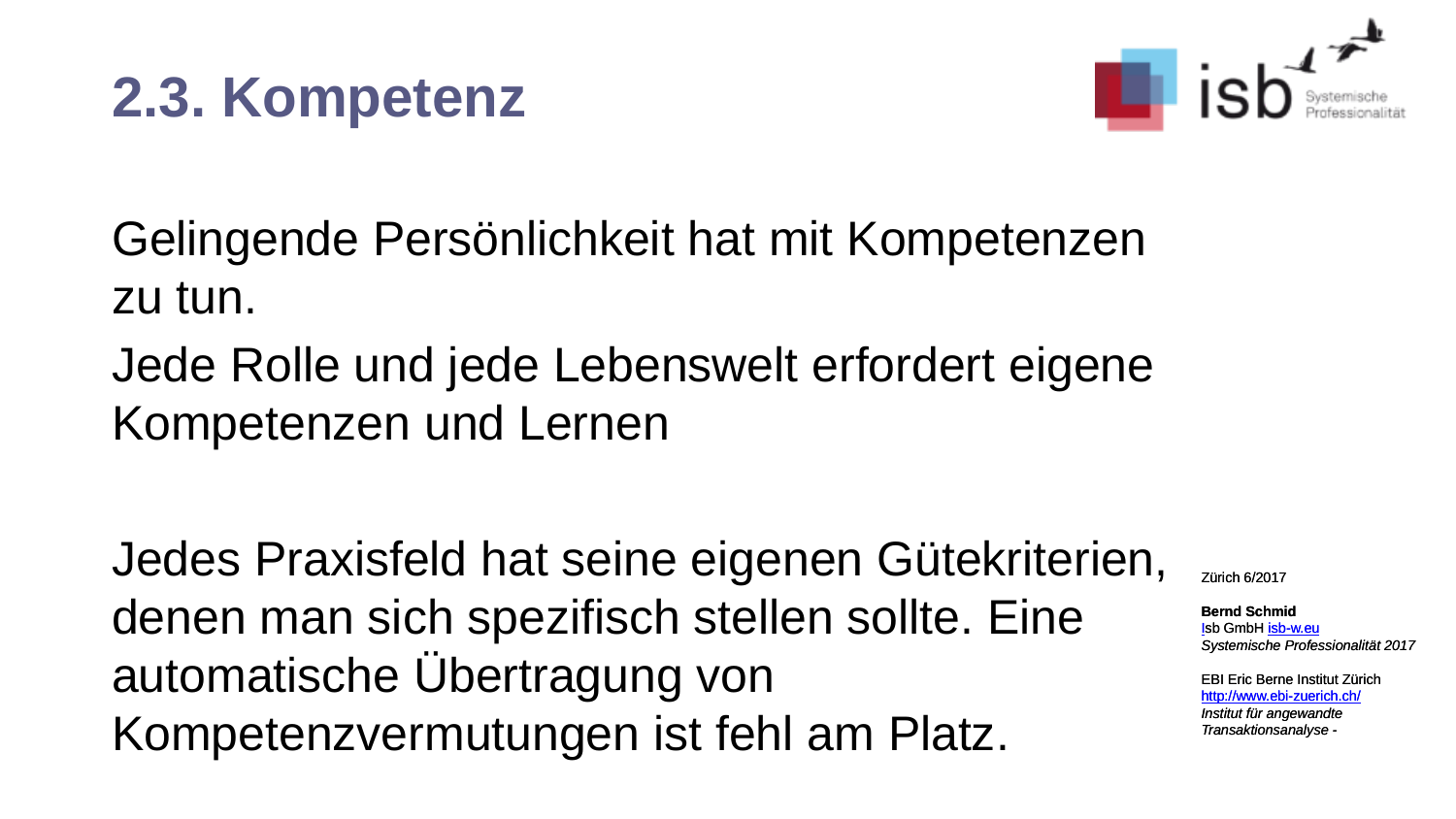

# 2.3. Kompetenz
Gelingende Persönlichkeit hat mit Kompetenzen zu tun.
Jede Rolle und jede Lebenswelt erfordert eigene Kompetenzen und Lernen

Jedes Praxisfeld hat seine eigenen Gütekriterien, denen man sich spezifisch stellen sollte. Eine automatische Übertragung von Kompetenzvermutungen ist fehl am Platz.

Zürich 6/2017
Bernd Schmid
Isb GmbH isb-w.eu
Systemische Professionalität 2017

EBI Eric Berne Institut Zürich
http://www.ebi-zuerich.ch/
Institut für angewandte Transaktionsanalyse -